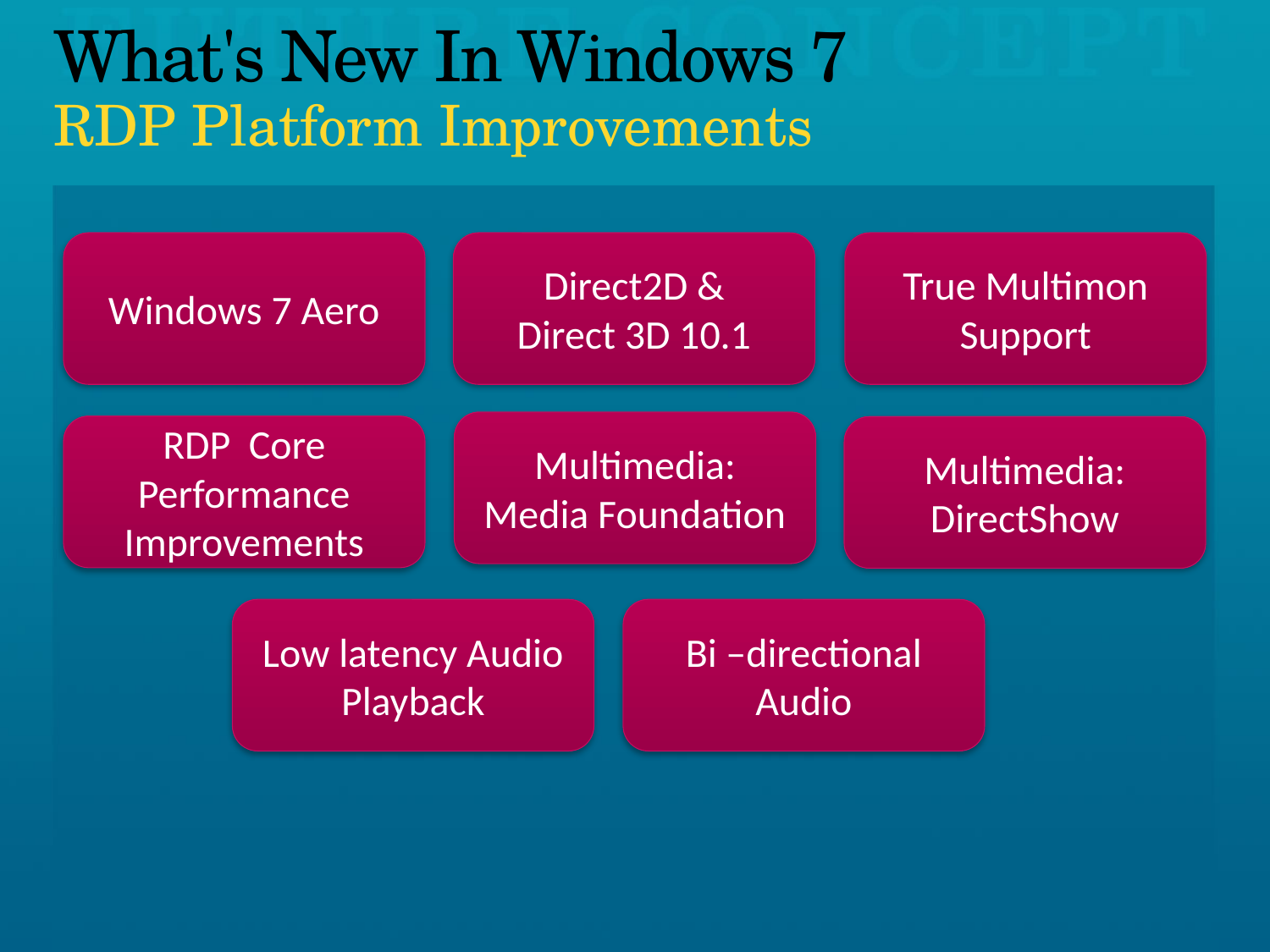

# What's New In Windows 7 RDP Platform Improvements
Windows 7 Aero
Direct2D &
Direct 3D 10.1
True Multimon Support
Multimedia:
Media Foundation
RDP  Core Performance Improvements
Multimedia: DirectShow
Low latency Audio Playback
Bi –directional Audio